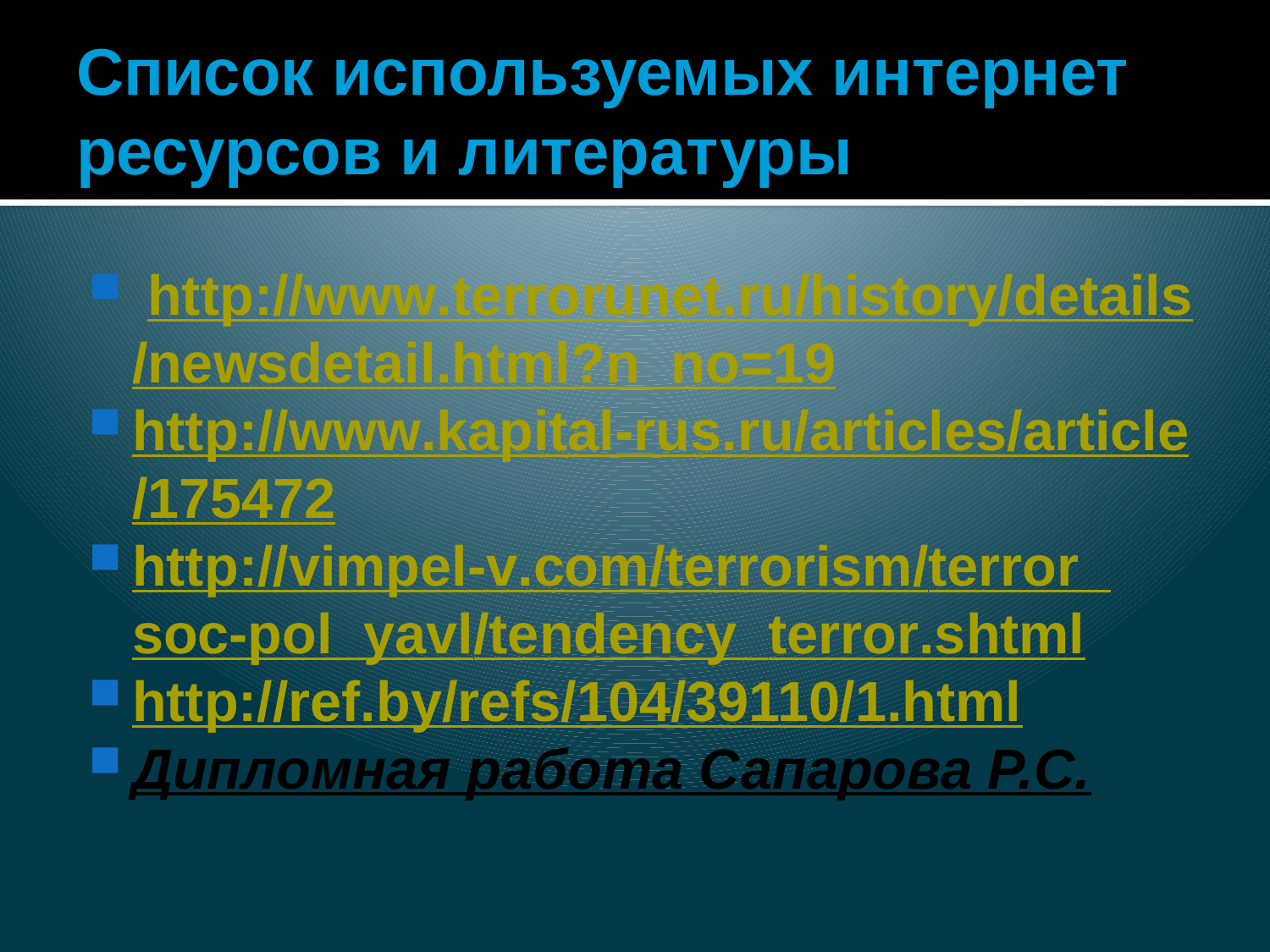

# Список используемых интернет ресурсов и литературы
 http://www.terrorunet.ru/history/details/newsdetail.html?n_no=19
http://www.kapital-rus.ru/articles/article/175472
http://vimpel-v.com/terrorism/terror_soc-pol_yavl/tendency_terror.shtml
http://ref.by/refs/104/39110/1.html
Дипломная работа Сапарова Р.С.